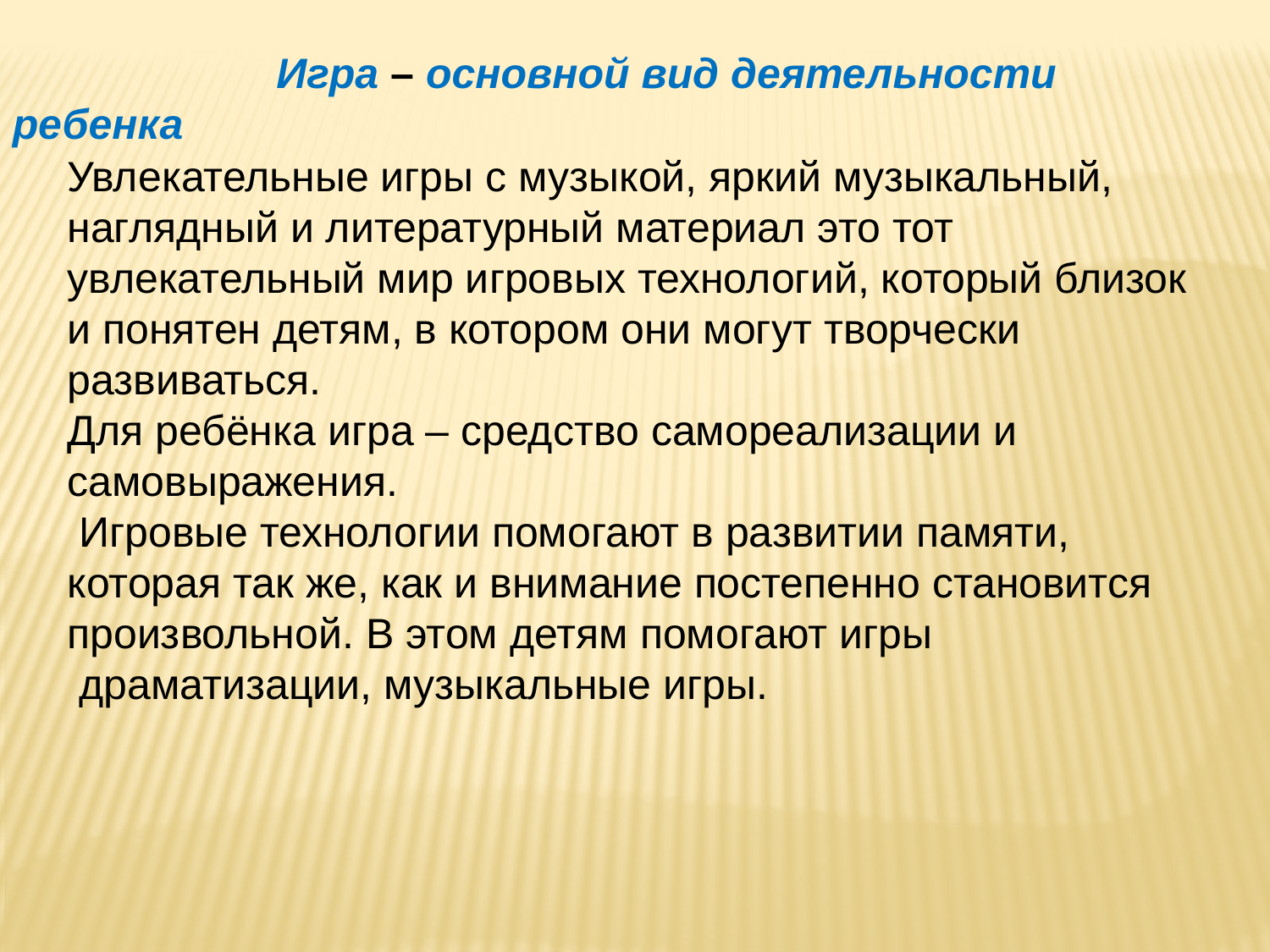

Игра – основной вид деятельности ребенка
Увлекательные игры с музыкой, яркий музыкальный, наглядный и литературный материал это тот увлекательный мир игровых технологий, который близок и понятен детям, в котором они могут творчески развиваться.
Для ребёнка игра – средство самореализации и самовыражения.
 Игровые технологии помогают в развитии памяти, которая так же, как и внимание постепенно становится произвольной. В этом детям помогают игры  драматизации, музыкальные игры.